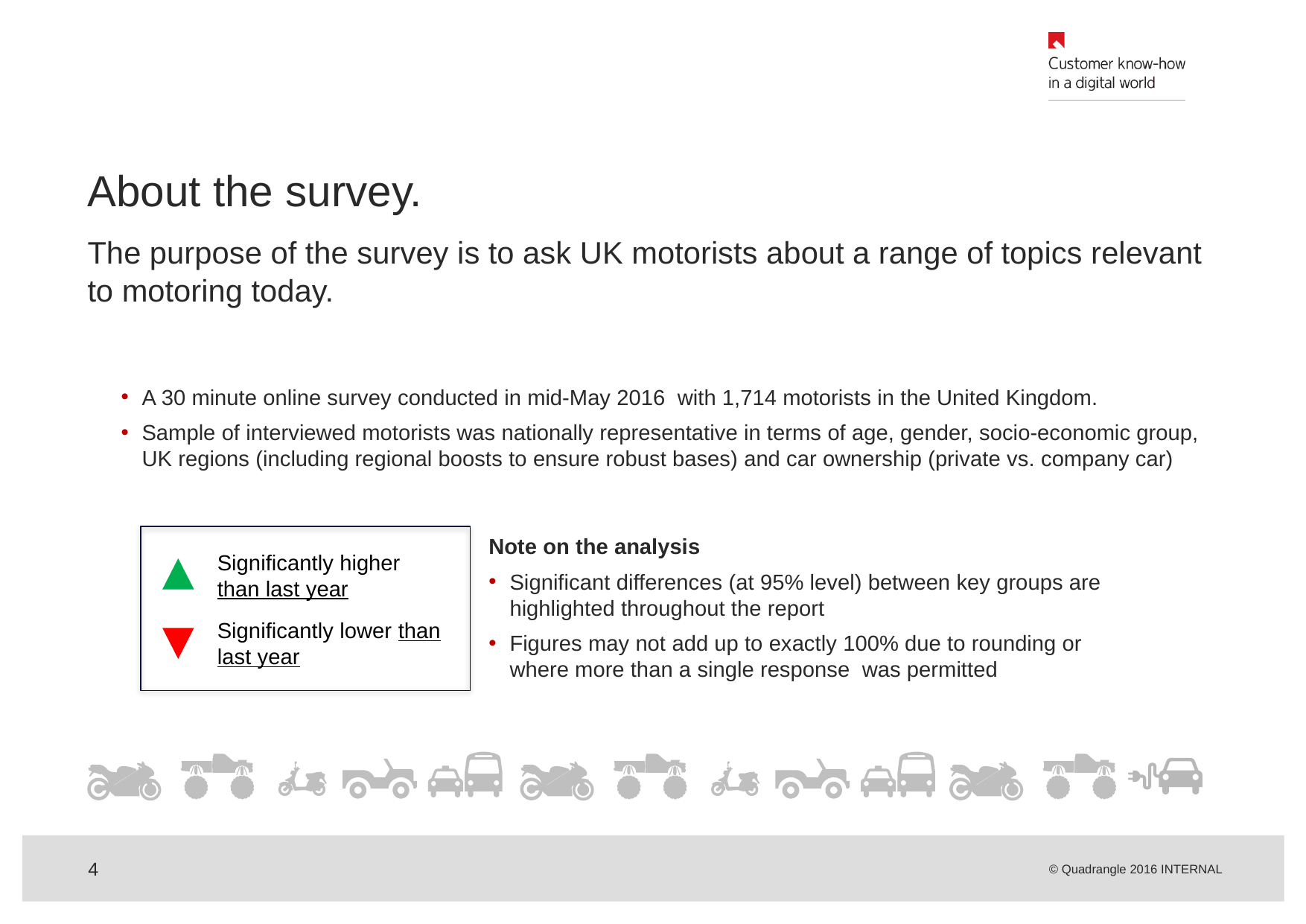

# About the survey.
The purpose of the survey is to ask UK motorists about a range of topics relevant to motoring today.

A 30 minute online survey conducted in mid-May 2016  with 1,714 motorists in the United Kingdom.
Sample of interviewed motorists was nationally representative in terms of age, gender, socio-economic group, UK regions (including regional boosts to ensure robust bases) and car ownership (private vs. company car)

Significantly higher than last year

Significantly lower than last year

Note on the analysis
Significant differences (at 95% level) between key groups are highlighted throughout the report
Figures may not add up to exactly 100% due to rounding or where more than a single response  was permitted